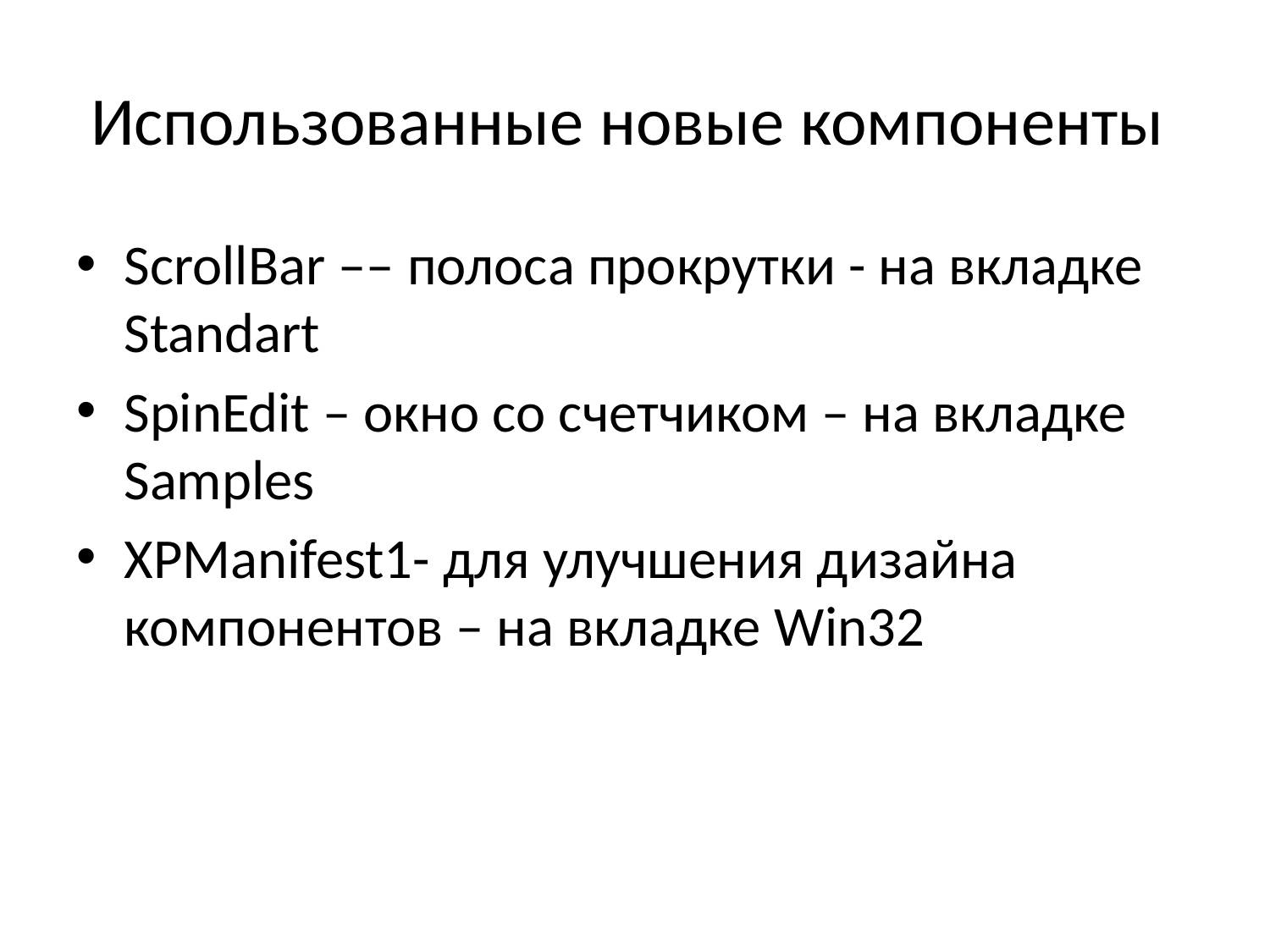

# Использованные новые компоненты
ScrollBar –– полоса прокрутки - на вкладке Standart
SpinEdit – окно со счетчиком – на вкладке Samples
XPManifest1- для улучшения дизайна компонентов – на вкладке Win32